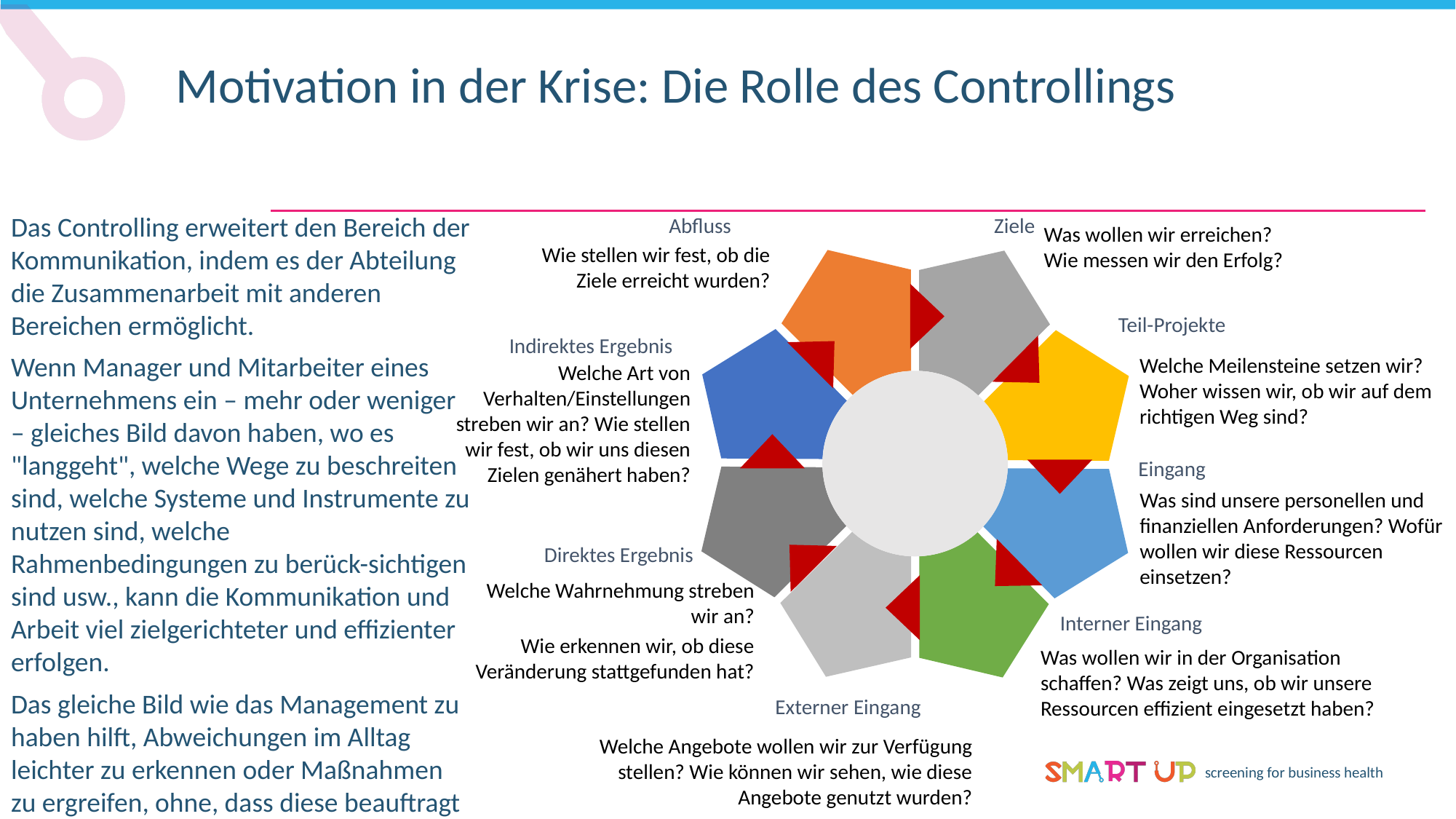

Motivation in der Krise: Die Rolle des Controllings
Das Controlling erweitert den Bereich der Kommunikation, indem es der Abteilung die Zusammenarbeit mit anderen Bereichen ermöglicht.
Wenn Manager und Mitarbeiter eines Unternehmens ein – mehr oder weniger – gleiches Bild davon haben, wo es "langgeht", welche Wege zu beschreiten sind, welche Systeme und Instrumente zu nutzen sind, welche Rahmenbedingungen zu berück-sichtigen sind usw., kann die Kommunikation und Arbeit viel zielgerichteter und effizienter erfolgen.
Das gleiche Bild wie das Management zu haben hilft, Abweichungen im Alltag leichter zu erkennen oder Maßnahmen zu ergreifen, ohne, dass diese beauftragt wurden.
Abfluss
Ziele
Was wollen wir erreichen? Wie messen wir den Erfolg?
Wie stellen wir fest, ob die Ziele erreicht wurden?

Teil-Projekte
Indirektes Ergebnis

Welche Meilensteine setzen wir? Woher wissen wir, ob wir auf dem richtigen Weg sind?

Welche Art von Verhalten/Einstellungen streben wir an? Wie stellen wir fest, ob wir uns diesen Zielen genähert haben?

Eingang

Was sind unsere personellen und finanziellen Anforderungen? Wofür wollen wir diese Ressourcen einsetzen?
Direktes Ergebnis

Welche Wahrnehmung streben wir an?
Wie erkennen wir, ob diese Veränderung stattgefunden hat?

Interner Eingang
Was wollen wir in der Organisation schaffen? Was zeigt uns, ob wir unsere Ressourcen effizient eingesetzt haben?
Externer Eingang
I
Welche Angebote wollen wir zur Verfügung stellen? Wie können wir sehen, wie diese Angebote genutzt wurden?